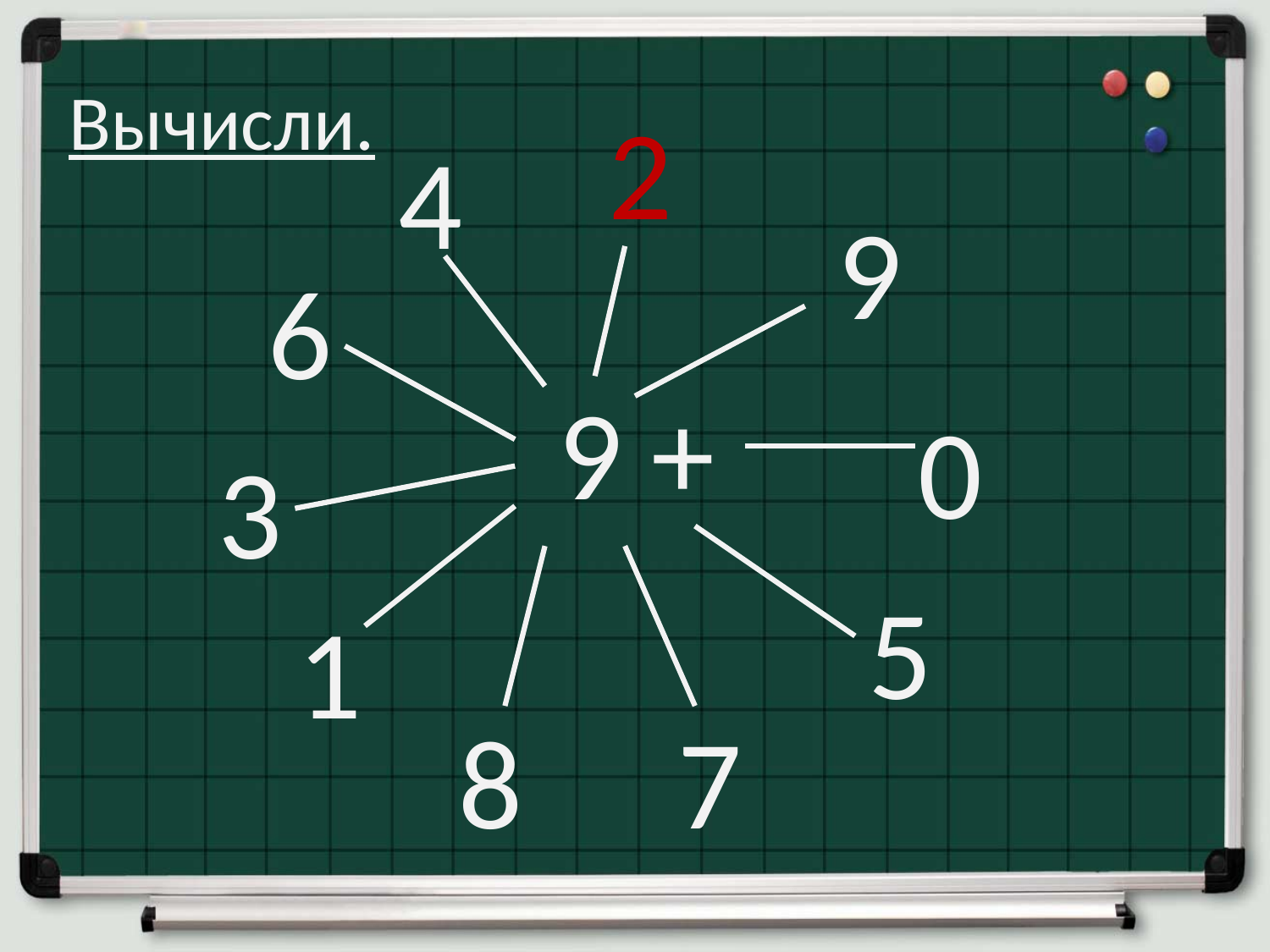

Вычисли.
2
4
9
6
9 +
0
3
5
1
8
7